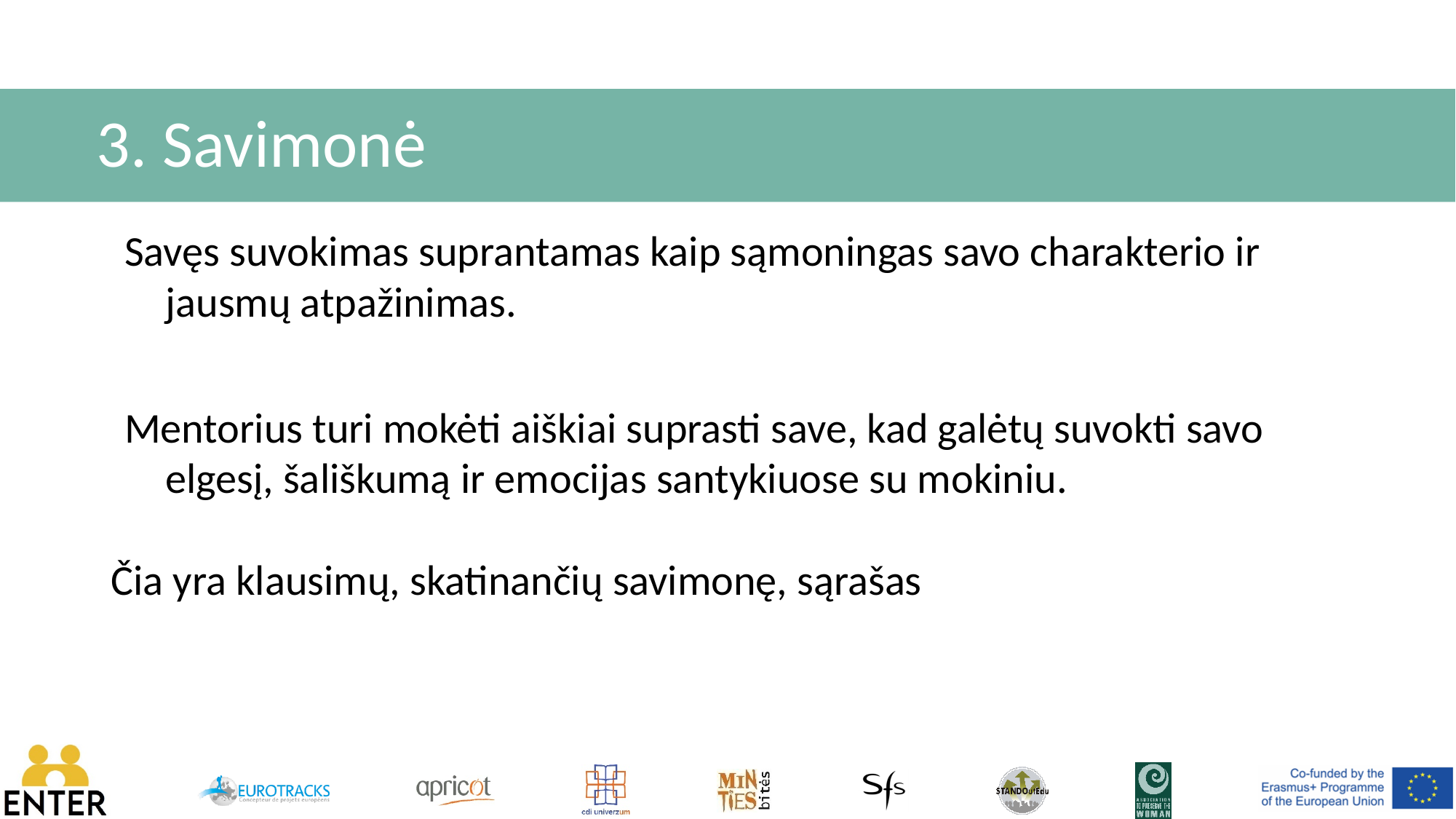

# 3. Savimonė
Savęs suvokimas suprantamas kaip sąmoningas savo charakterio ir jausmų atpažinimas.

Mentorius turi mokėti aiškiai suprasti save, kad galėtų suvokti savo elgesį, šališkumą ir emocijas santykiuose su mokiniu.

Čia yra klausimų, skatinančių savimonę, sąrašas